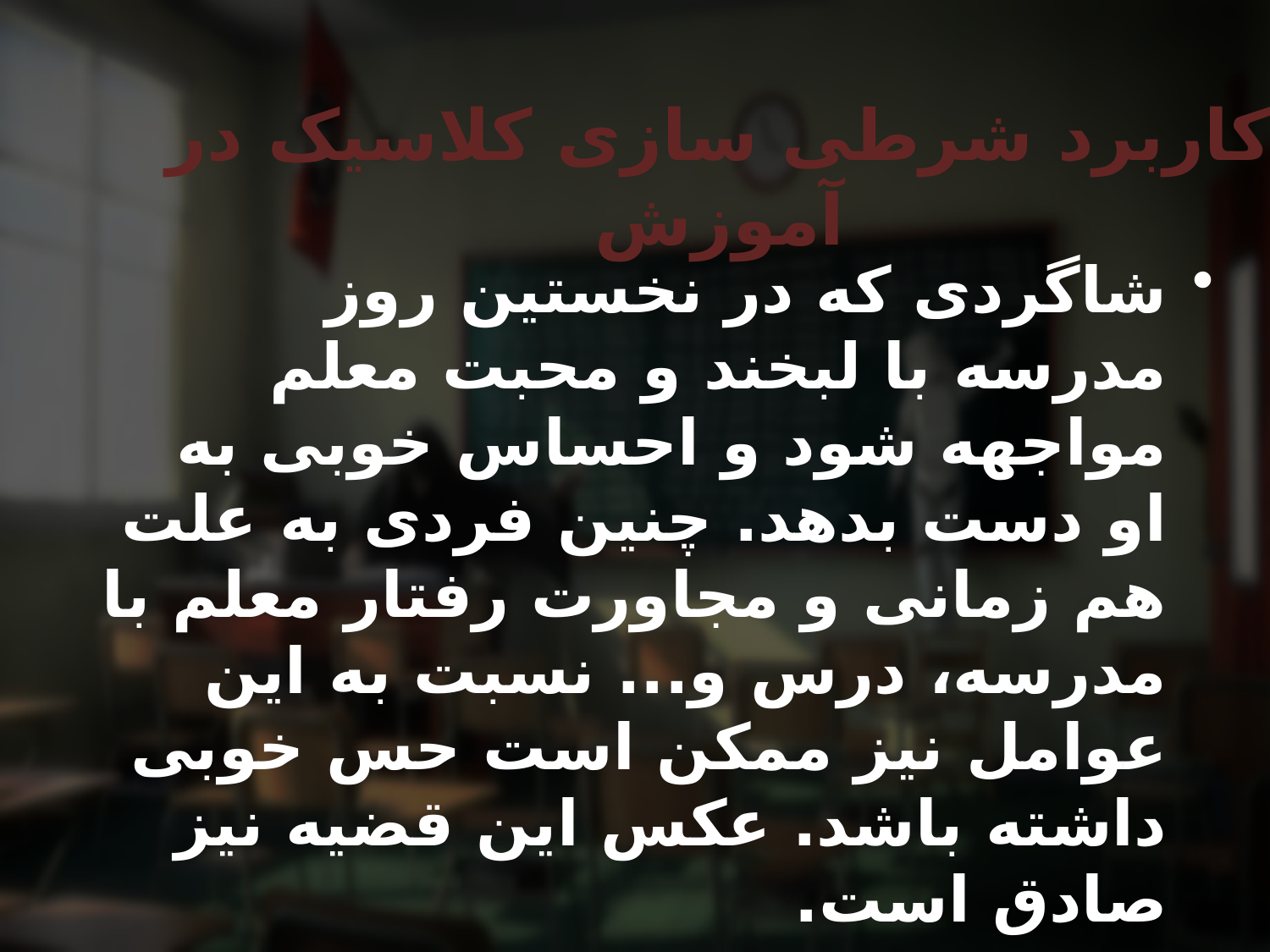

کاربرد شرطی سازی کلاسیک در آموزش
شاگردی که در نخستین روز مدرسه با لبخند و محبت معلم مواجهه شود و احساس خوبی به او دست بدهد. چنین فردی به علت هم زمانی و مجاورت رفتار معلم با مدرسه، درس و... نسبت به این عوامل نیز ممکن است حس خوبی داشته باشد. عکس این قضیه نیز صادق است.